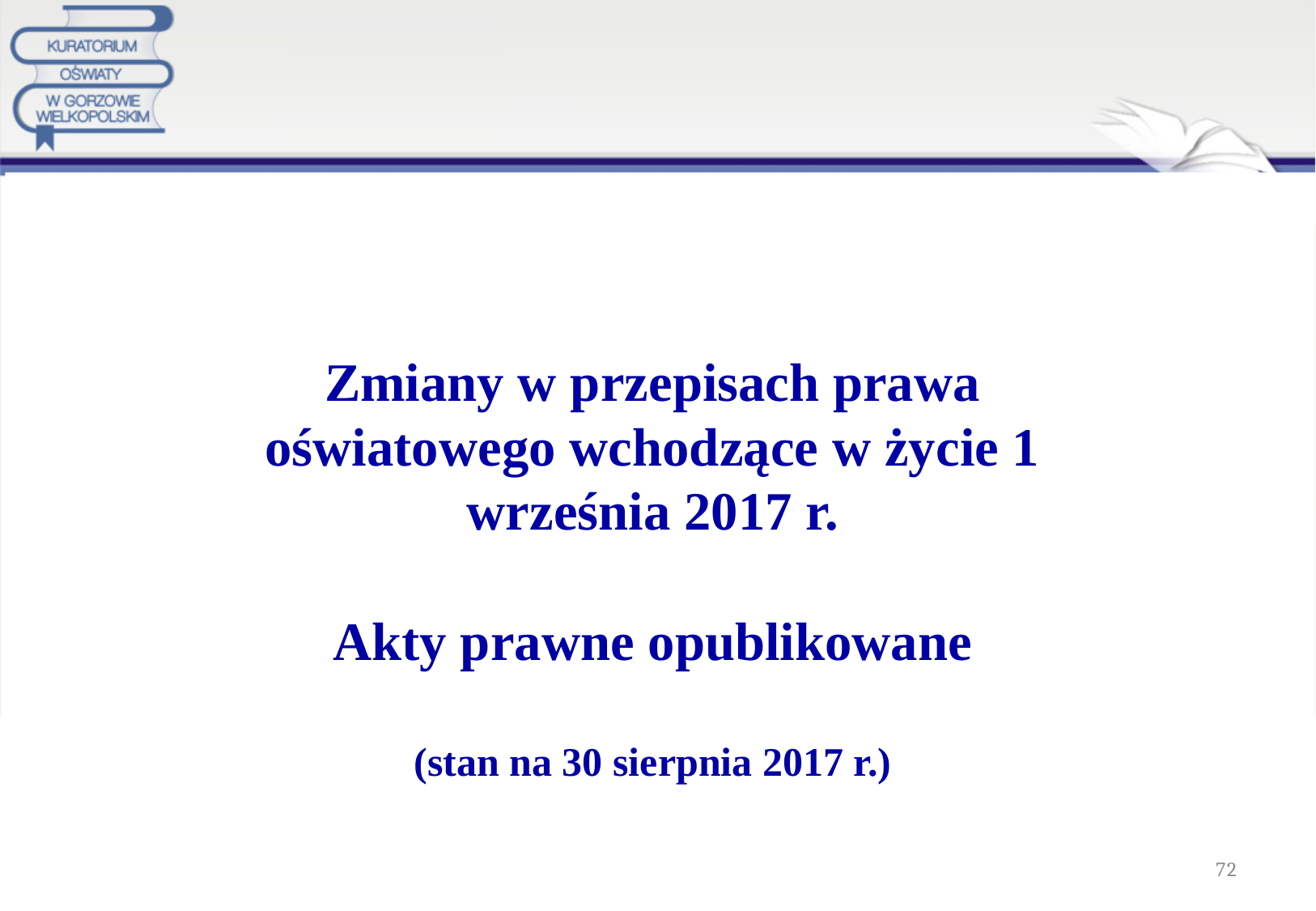

#

Zmiany w przepisach prawa oświatowego wchodzące w życie 1 września 2017 r.

Akty prawne opublikowane

(stan na 30 sierpnia 2017 r.)

72